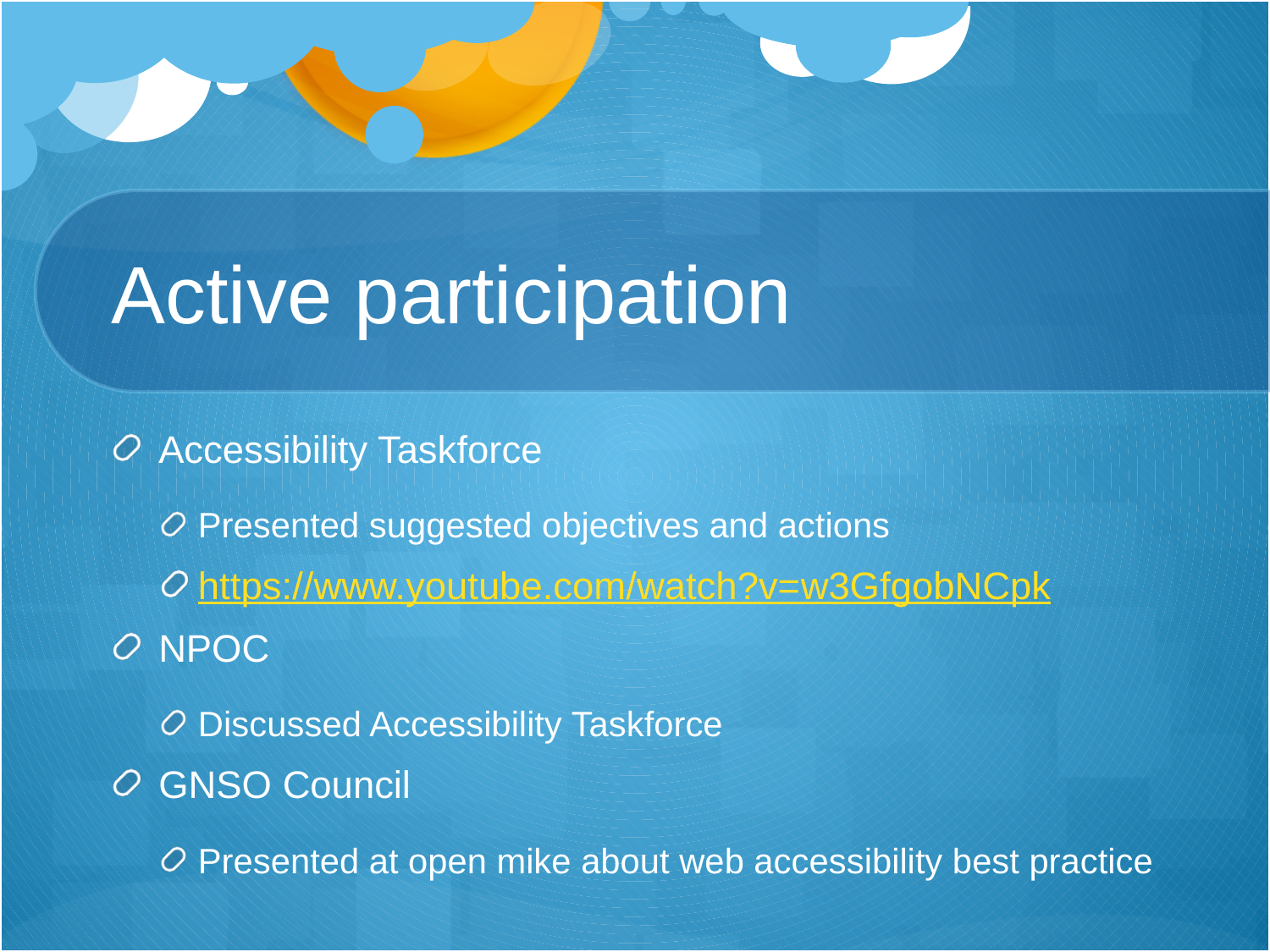

# Active participation
Accessibility Taskforce
Presented suggested objectives and actions
https://www.youtube.com/watch?v=w3GfgobNCpk
NPOC
Discussed Accessibility Taskforce
GNSO Council
Presented at open mike about web accessibility best practice